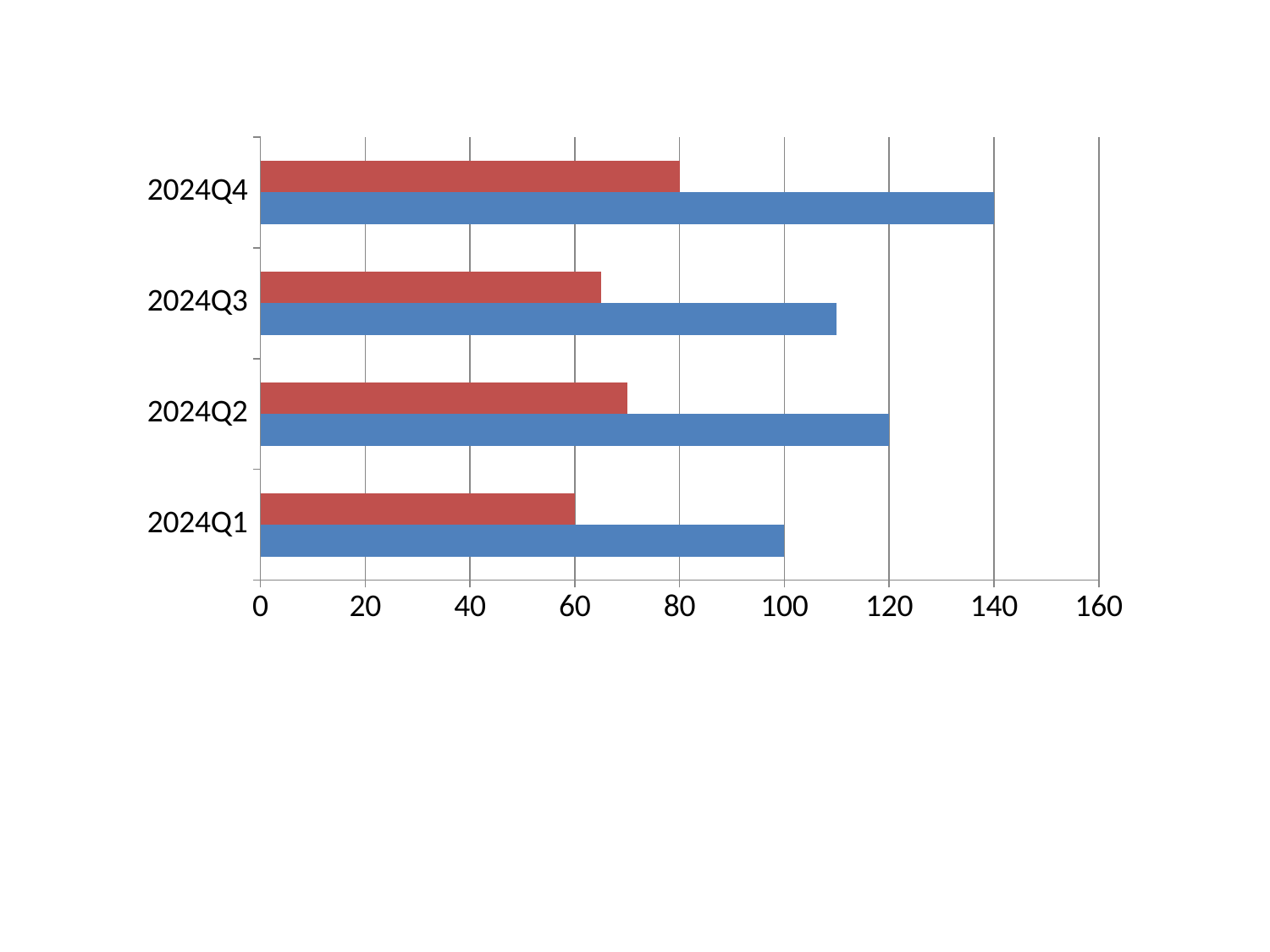

### Chart

| Category | Revenue | Costs |
|---|---|---|
| 2024Q1 | 100.0 | 60.0 |
| 2024Q2 | 120.0 | 70.0 |
| 2024Q3 | 110.0 | 65.0 |
| 2024Q4 | 140.0 | 80.0 |